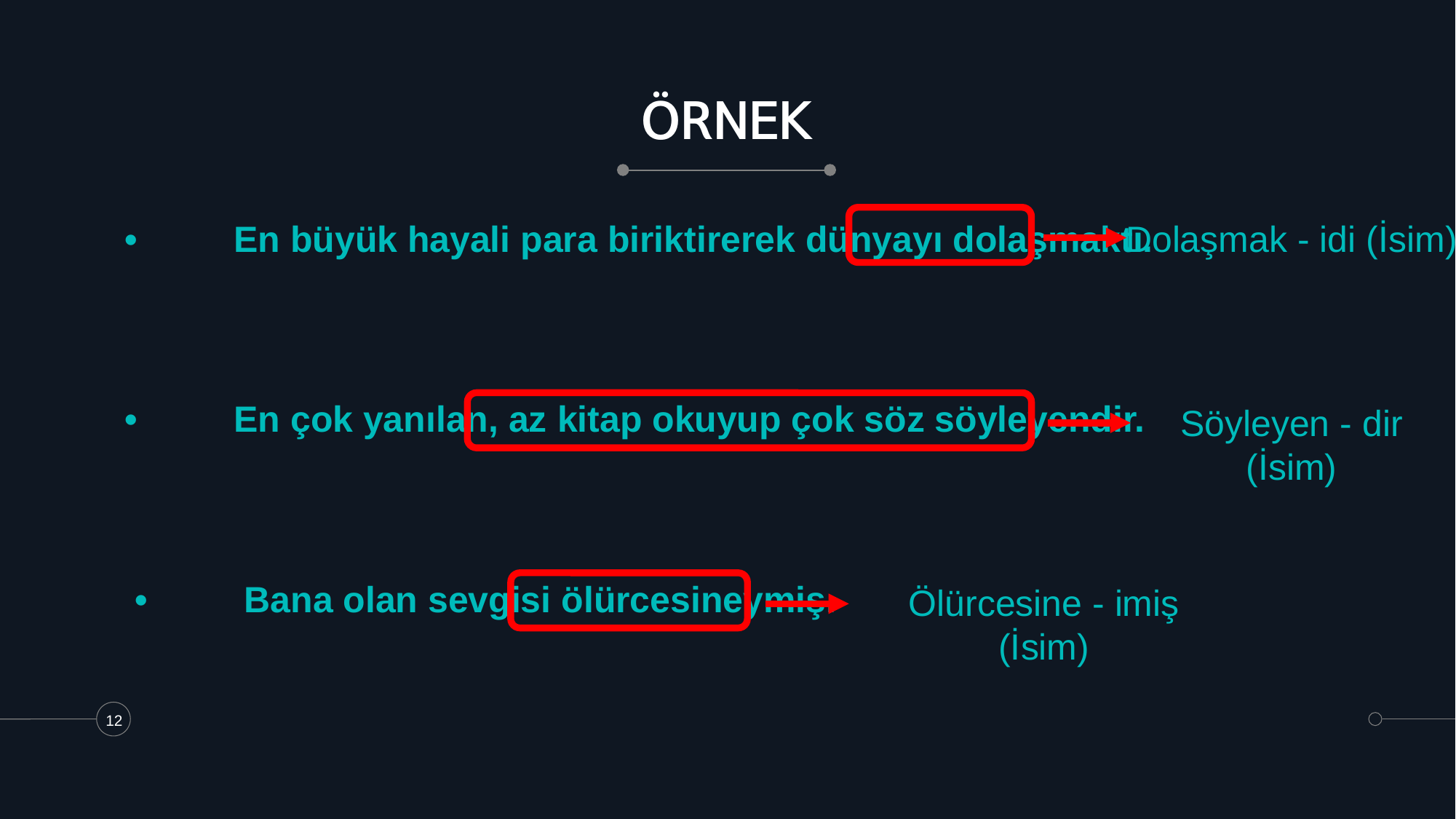

# ÖRNEK

Dolaşmak - idi (İsim)
•	En büyük hayali para biriktirerek dünyayı dolaşmaktı.

Söyleyen - dir (İsim)
•	En çok yanılan, az kitap okuyup çok söz söyleyendir.

Ölürcesine - imiş (İsim)
•	Bana olan sevgisi ölürcesineymiş.
12